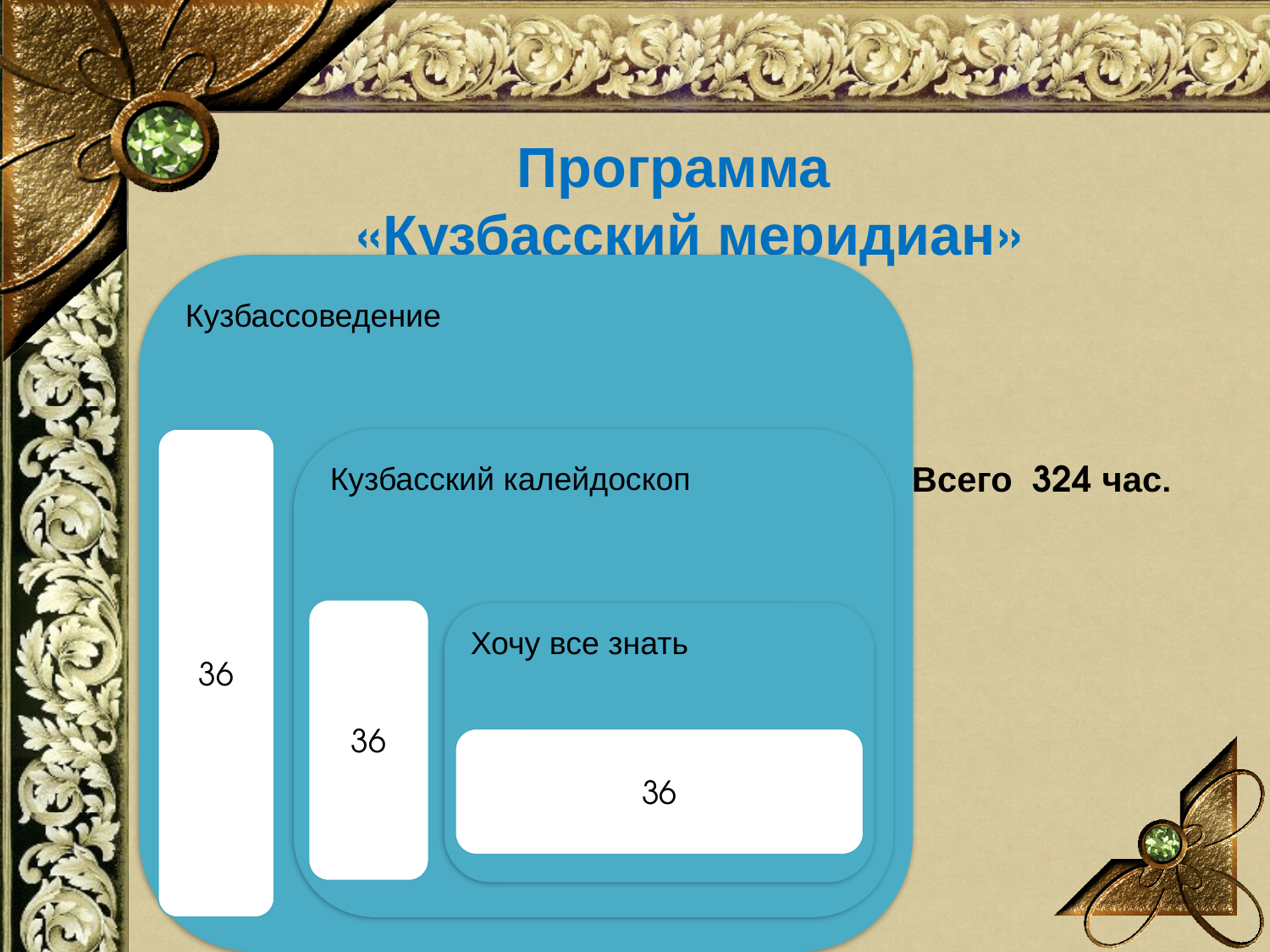

# Программа «Кузбасский меридиан»
Кузбассоведение
36
36
Кузбасский калейдоскоп
36
36
Хочу все знать
36
36
36
36
36
Всего  324 час.